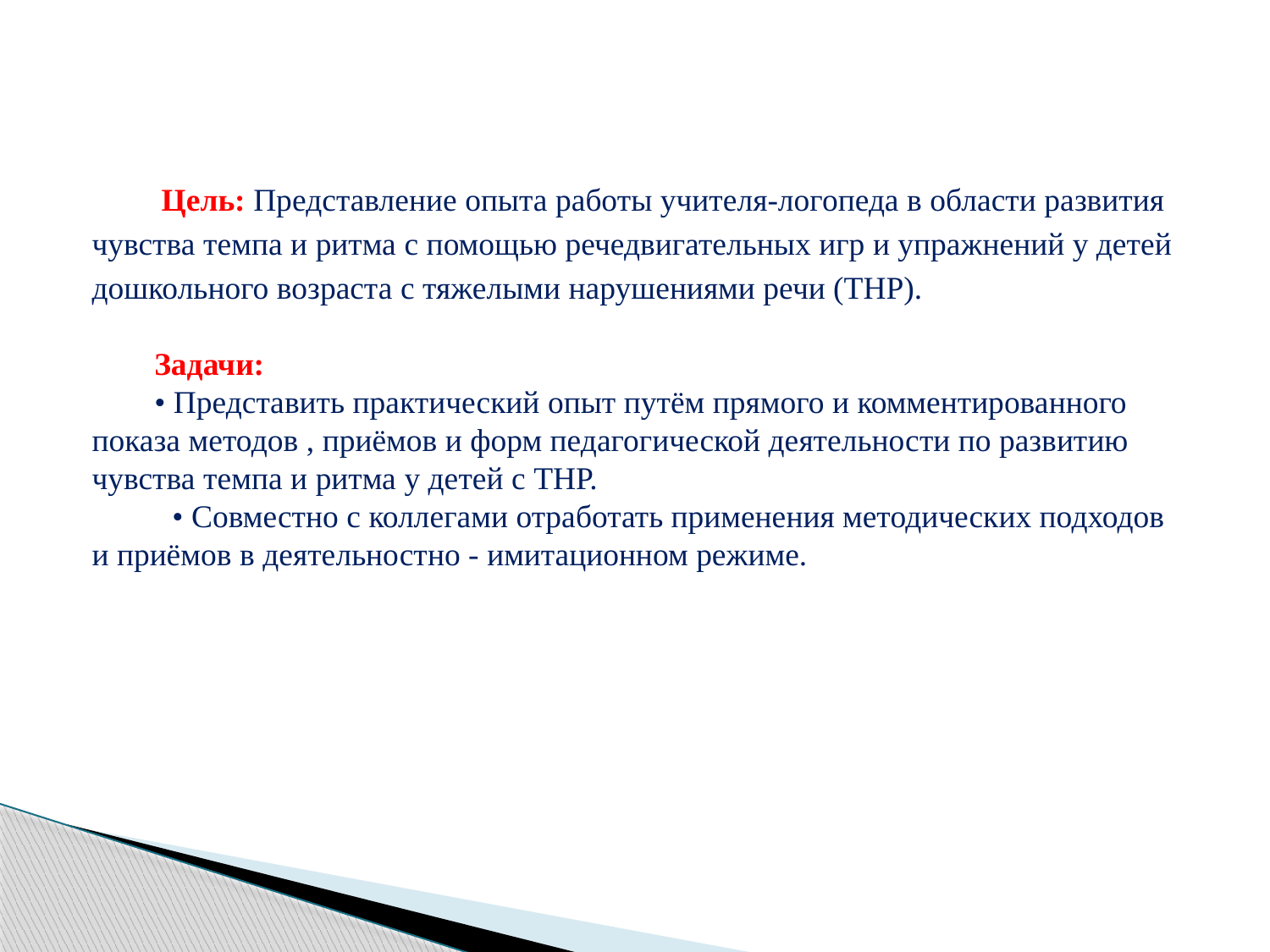

Цель: Представление опыта работы учителя-логопеда в области развития чувства темпа и ритма с помощью речедвигательных игр и упражнений у детей дошкольного возраста с тяжелыми нарушениями речи (ТНР).

Задачи:
• Представить практический опыт путём прямого и комментированного показа методов , приёмов и форм педагогической деятельности по развитию чувства темпа и ритма у детей с ТНР.
          • Совместно с коллегами отработать применения методических подходов и приёмов в деятельностно - имитационном режиме.